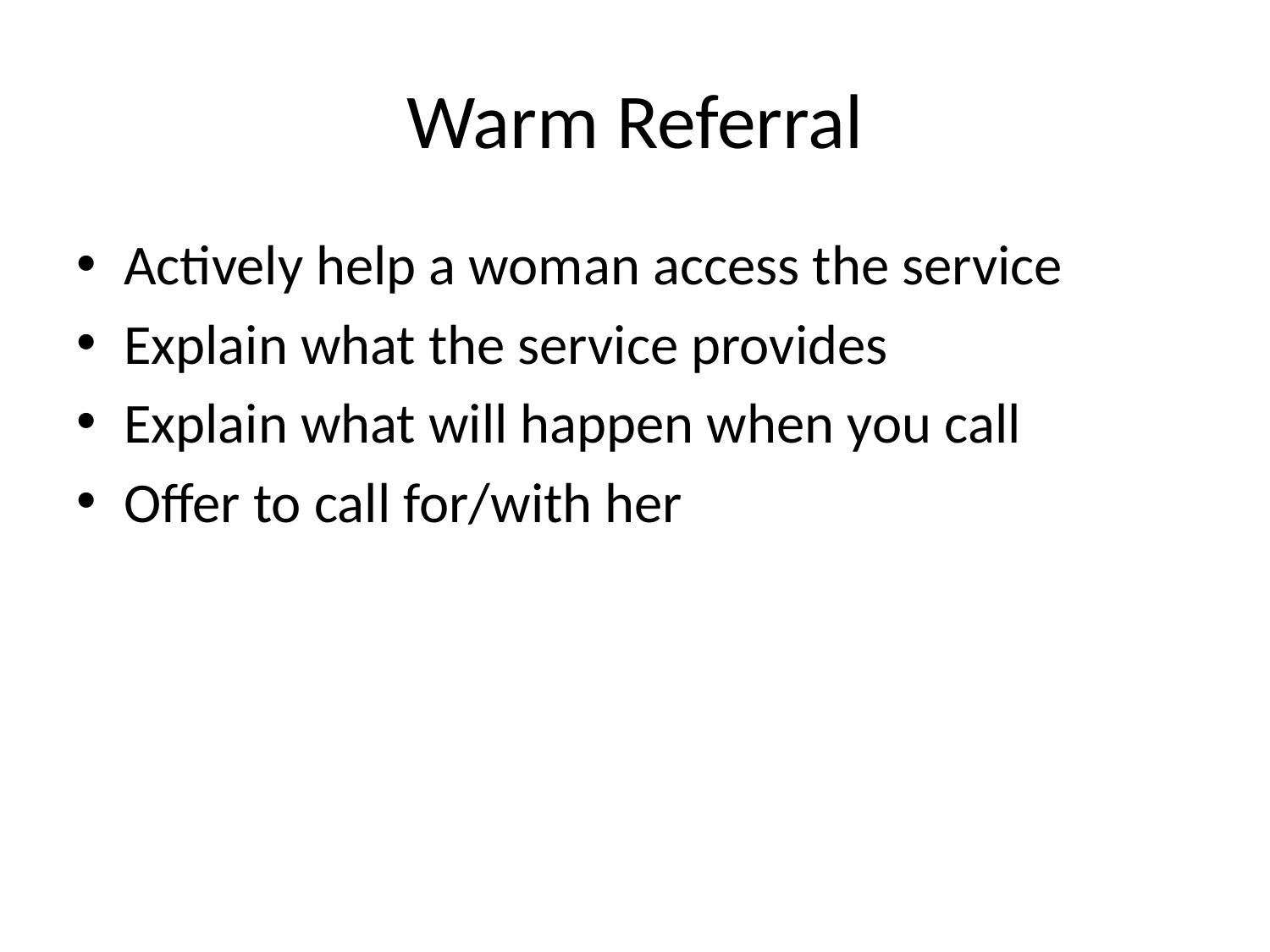

# Warm Referral
Actively help a woman access the service
Explain what the service provides
Explain what will happen when you call
Offer to call for/with her